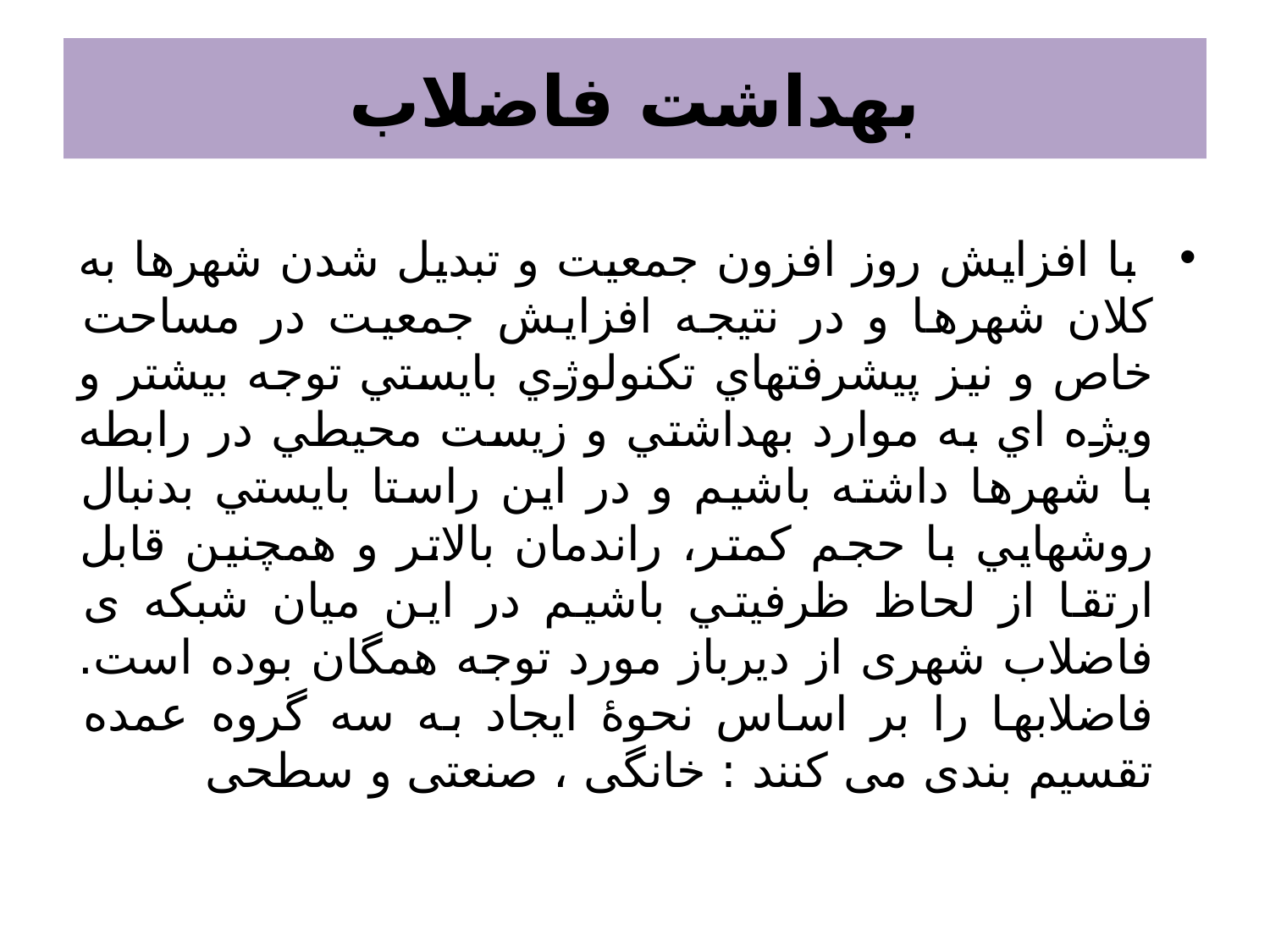

# بهداشت فاضلاب
 با افزايش روز افزون جمعيت و تبديل شدن شهرها به كلان شهرها و در نتيجه افزايش جمعيت در مساحت خاص و نيز پيشرفتهاي تكنولوژي بايستي توجه بيشتر و ويژه اي به موارد بهداشتي و زيست محيطي در رابطه با شهرها داشته باشيم و در اين راستا بايستي بدنبال روشهايي با حجم كمتر، راندمان بالاتر و همچنين قابل ارتقا از لحاظ ظرفيتي باشيم در این میان شبکه ی فاضلاب شهری از دیرباز مورد توجه همگان بوده است. فاضلابها را بر اساس نحوۀ ایجاد به سه گروه عمده تقسیم بندی می کنند : خانگی ، صنعتی و سطحی